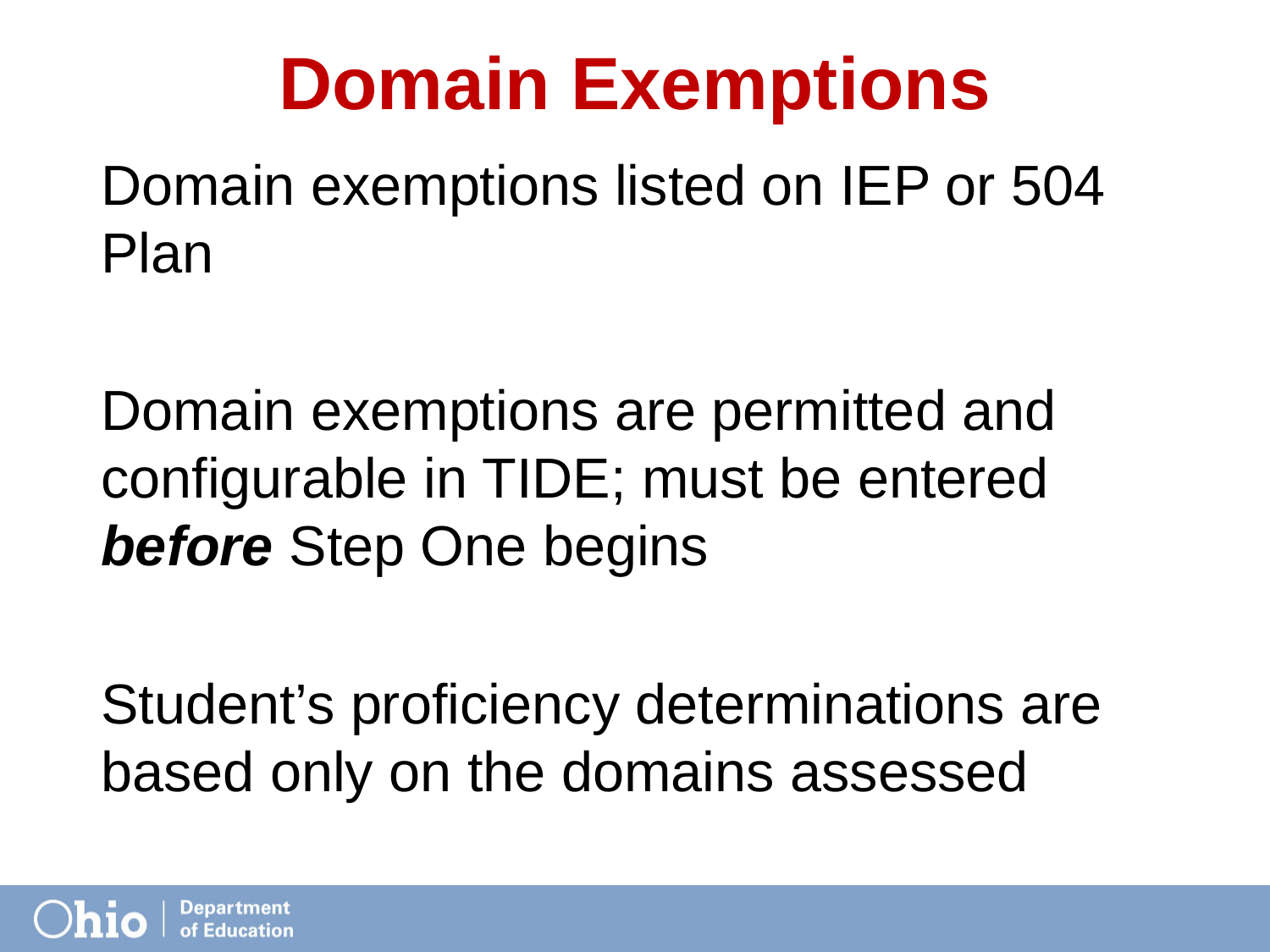

# Domain Exemptions
Domain exemptions listed on IEP or 504 Plan

Domain exemptions are permitted and configurable in TIDE; must be entered  before Step One begins

Student’s proficiency determinations are based only on the domains assessed